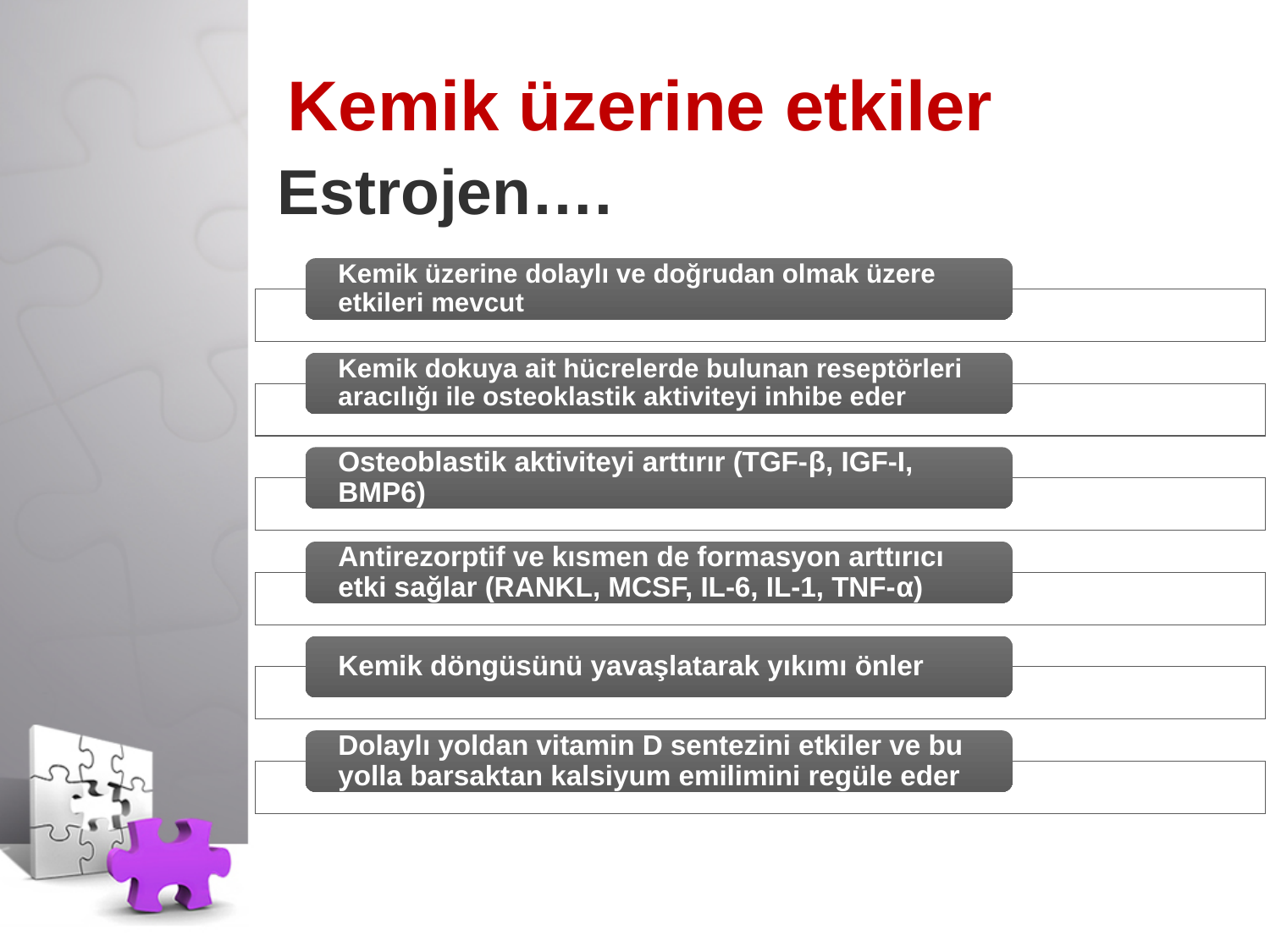

# Kemik üzerine etkiler
Estrojen….
Kemik üzerine dolaylı ve doğrudan olmak üzere etkileri mevcut
Kemik dokuya ait hücrelerde bulunan reseptörleri aracılığı ile osteoklastik aktiviteyi inhibe eder
Osteoblastik aktiviteyi arttırır (TGF-β, IGF-I, BMP6)
Antirezorptif ve kısmen de formasyon arttırıcı etki sağlar (RANKL, MCSF, IL-6, IL-1, TNF-α)
Kemik döngüsünü yavaşlatarak yıkımı önler
Dolaylı yoldan vitamin D sentezini etkiler ve bu yolla barsaktan kalsiyum emilimini regüle eder